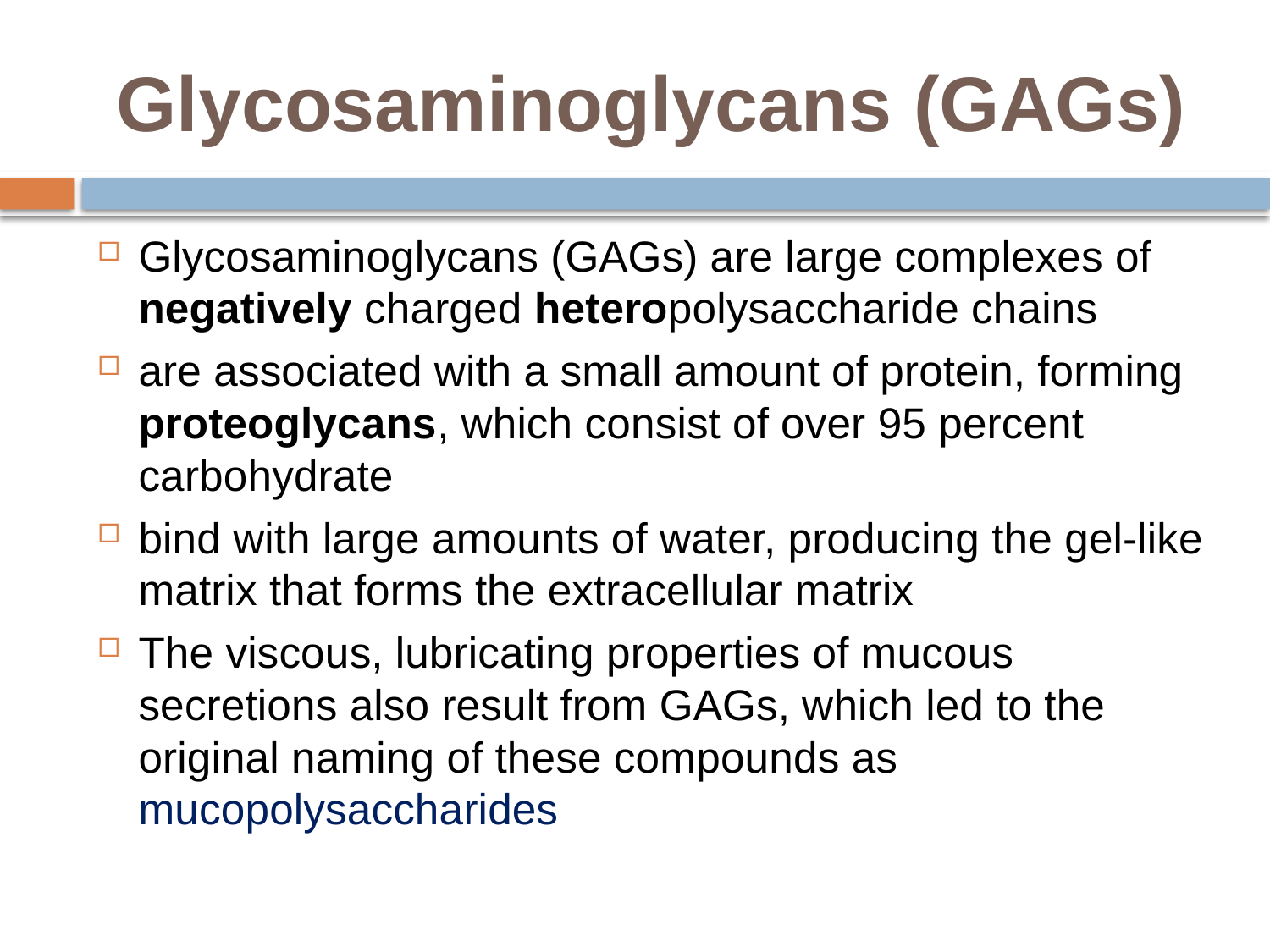

# Glycosaminoglycans (GAGs)
Glycosaminoglycans (GAGs) are large complexes of negatively charged heteropolysaccharide chains
are associated with a small amount of protein, forming proteoglycans, which consist of over 95 percent carbohydrate
bind with large amounts of water, producing the gel-like matrix that forms the extracellular matrix
The viscous, lubricating properties of mucous secretions also result from GAGs, which led to the original naming of these compounds as mucopolysaccharides